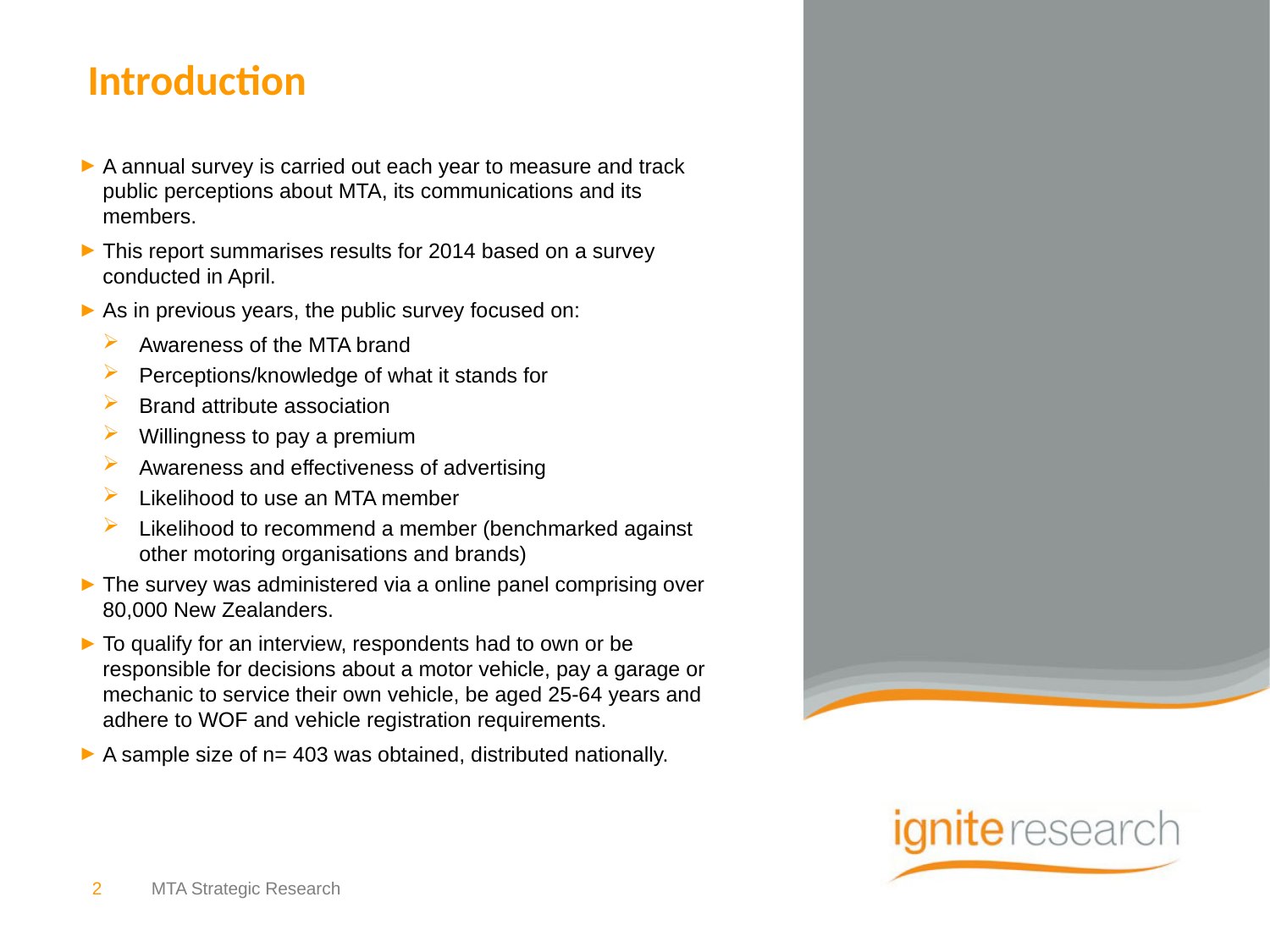

# Introduction
A annual survey is carried out each year to measure and track public perceptions about MTA, its communications and its members.
This report summarises results for 2014 based on a survey conducted in April.
As in previous years, the public survey focused on:
Awareness of the MTA brand
Perceptions/knowledge of what it stands for
Brand attribute association
Willingness to pay a premium
Awareness and effectiveness of advertising
Likelihood to use an MTA member
Likelihood to recommend a member (benchmarked against other motoring organisations and brands)
The survey was administered via a online panel comprising over 80,000 New Zealanders.
To qualify for an interview, respondents had to own or be responsible for decisions about a motor vehicle, pay a garage or mechanic to service their own vehicle, be aged 25-64 years and adhere to WOF and vehicle registration requirements.
A sample size of n= 403 was obtained, distributed nationally.
2
MTA Strategic Research